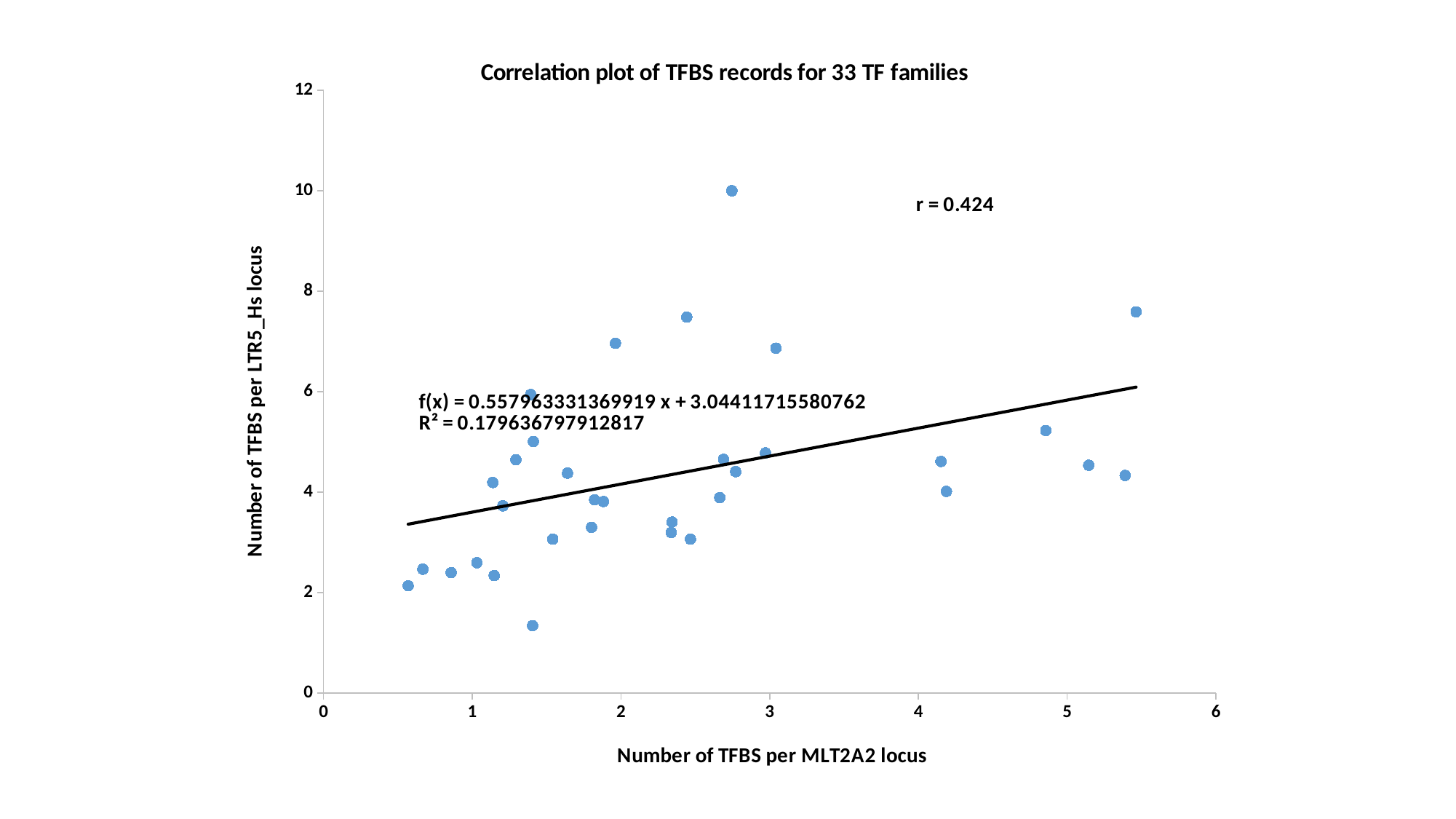

### Chart: Correlation plot of TFBS records for 33 TF families

| Category | Per LTR5_Hs locus |
|---|---|